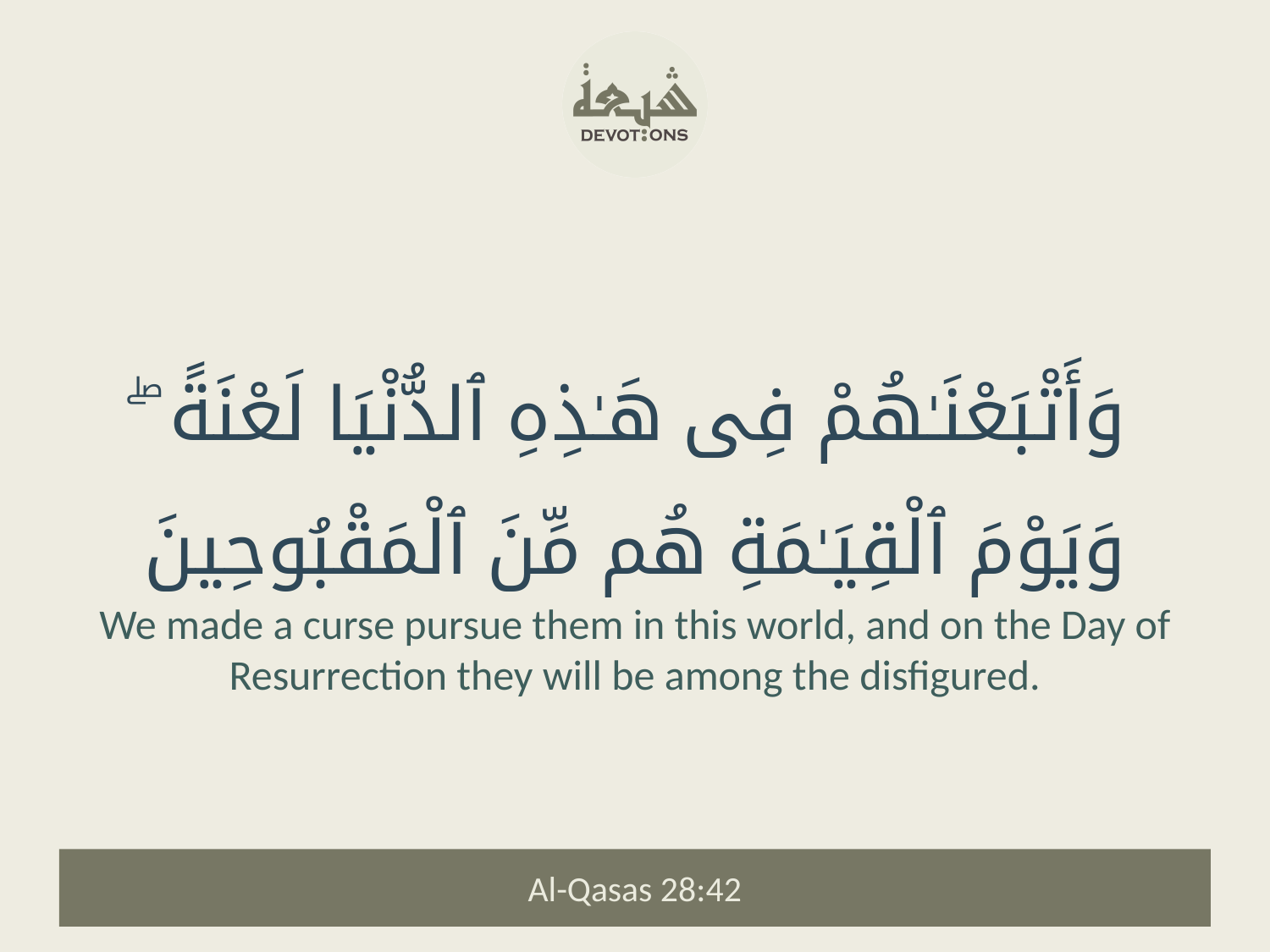

وَأَتْبَعْنَـٰهُمْ فِى هَـٰذِهِ ٱلدُّنْيَا لَعْنَةً ۖ وَيَوْمَ ٱلْقِيَـٰمَةِ هُم مِّنَ ٱلْمَقْبُوحِينَ
We made a curse pursue them in this world, and on the Day of Resurrection they will be among the disfigured.
Al-Qasas 28:42